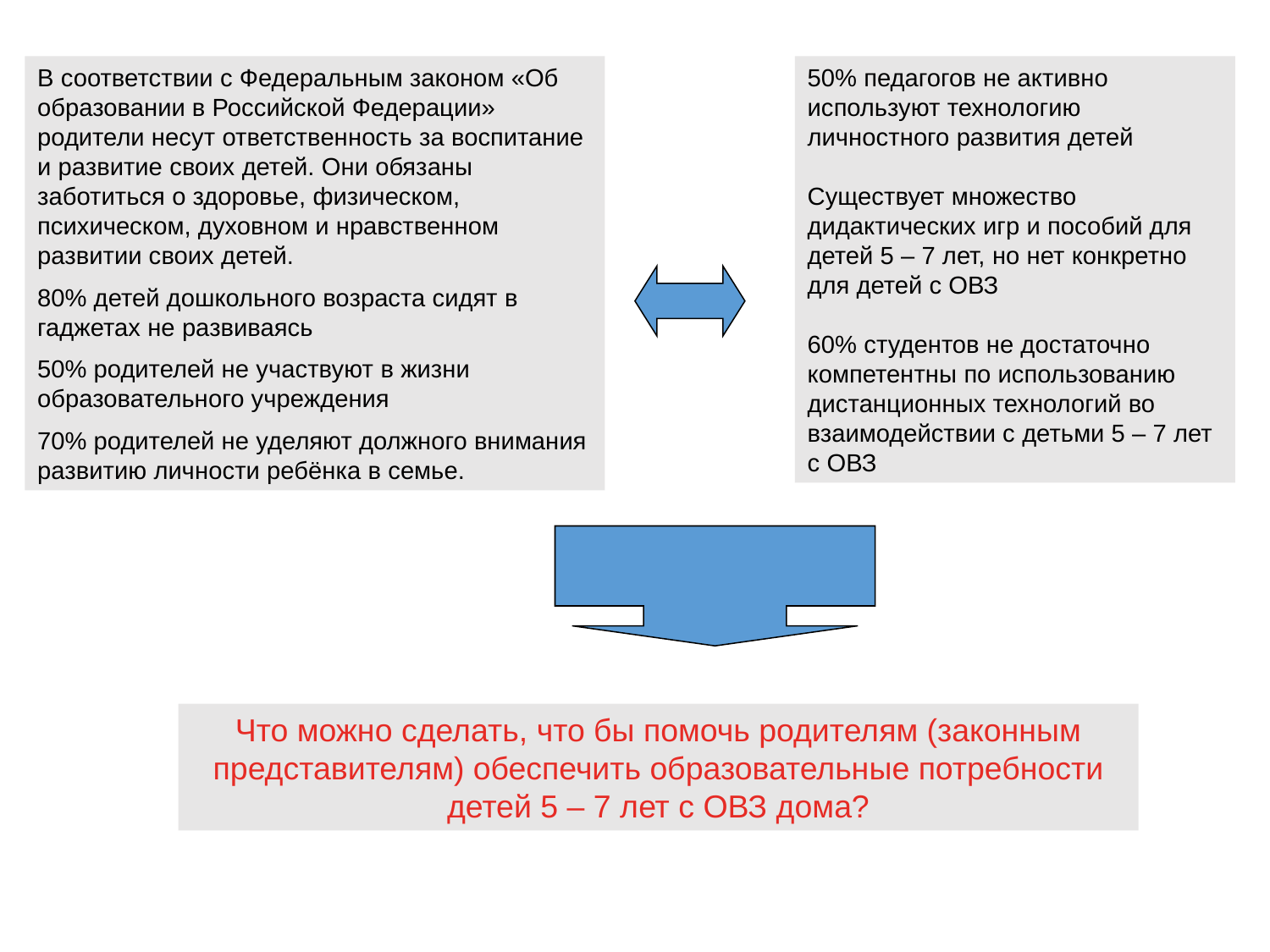

В соответствии с Федеральным законом «Об образовании в Российской Федерации» родители несут ответственность за воспитание и развитие своих детей. Они обязаны заботиться о здоровье, физическом, психическом, духовном и нравственном развитии своих детей.
80% детей дошкольного возраста сидят в гаджетах не развиваясь
50% родителей не участвуют в жизни образовательного учреждения
70% родителей не уделяют должного внимания развитию личности ребёнка в семье.
50% педагогов не активно используют технологию личностного развития детей

Существует множество дидактических игр и пособий для детей 5 – 7 лет, но нет конкретно для детей с ОВЗ

60% студентов не достаточно компетентны по использованию дистанционных технологий во взаимодействии с детьми 5 – 7 лет с ОВЗ

Что можно сделать, что бы помочь родителям (законным представителям) обеспечить образовательные потребности детей 5 – 7 лет с ОВЗ дома?